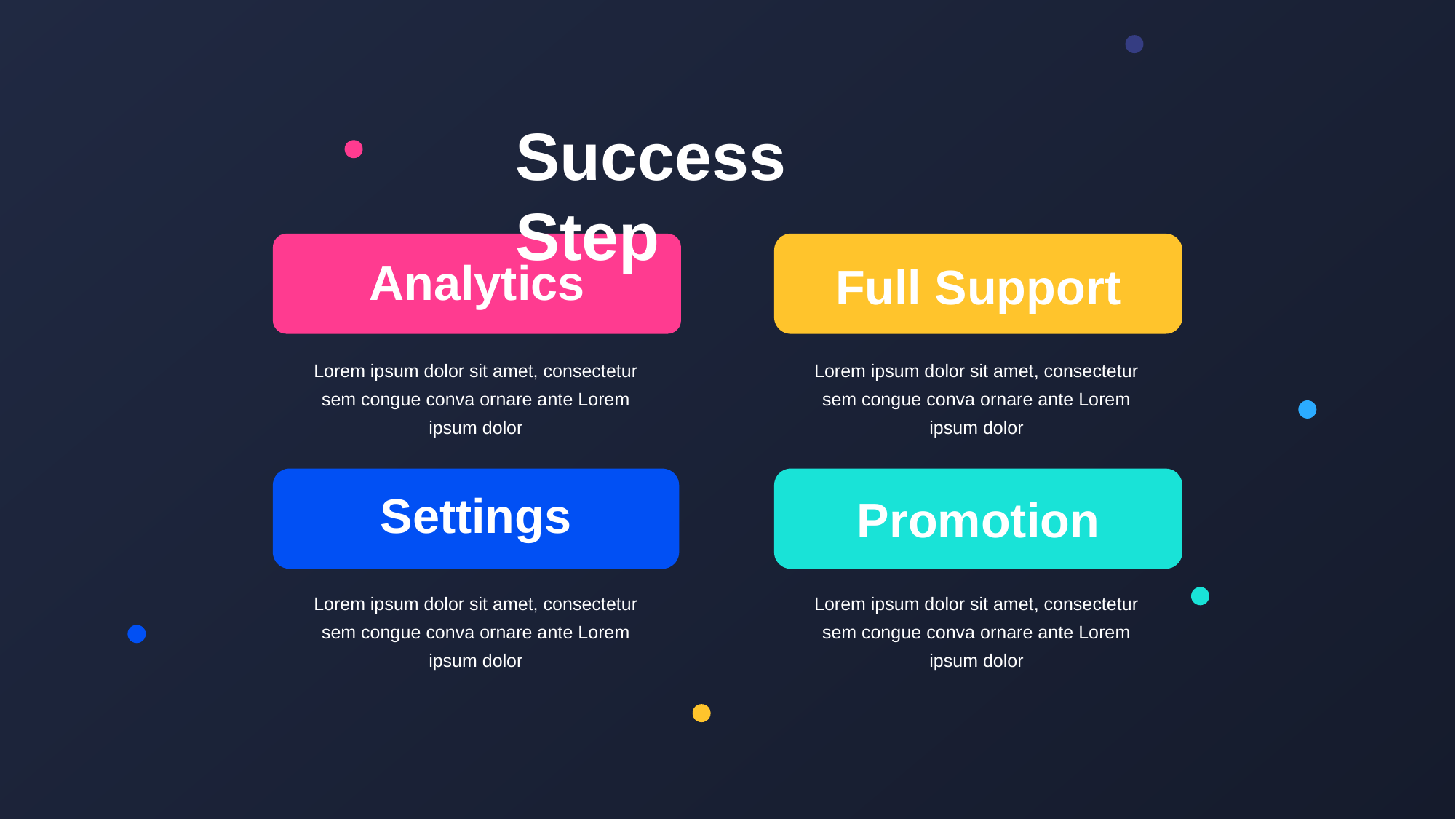

Success Step

Analytics

Full Support
Lorem ipsum dolor sit amet, consectetur sem congue conva ornare ante Lorem ipsum dolor
Lorem ipsum dolor sit amet, consectetur sem congue conva ornare ante Lorem ipsum dolor

Settings

Promotion
Lorem ipsum dolor sit amet, consectetur sem congue conva ornare ante Lorem ipsum dolor
Lorem ipsum dolor sit amet, consectetur sem congue conva ornare ante Lorem ipsum dolor